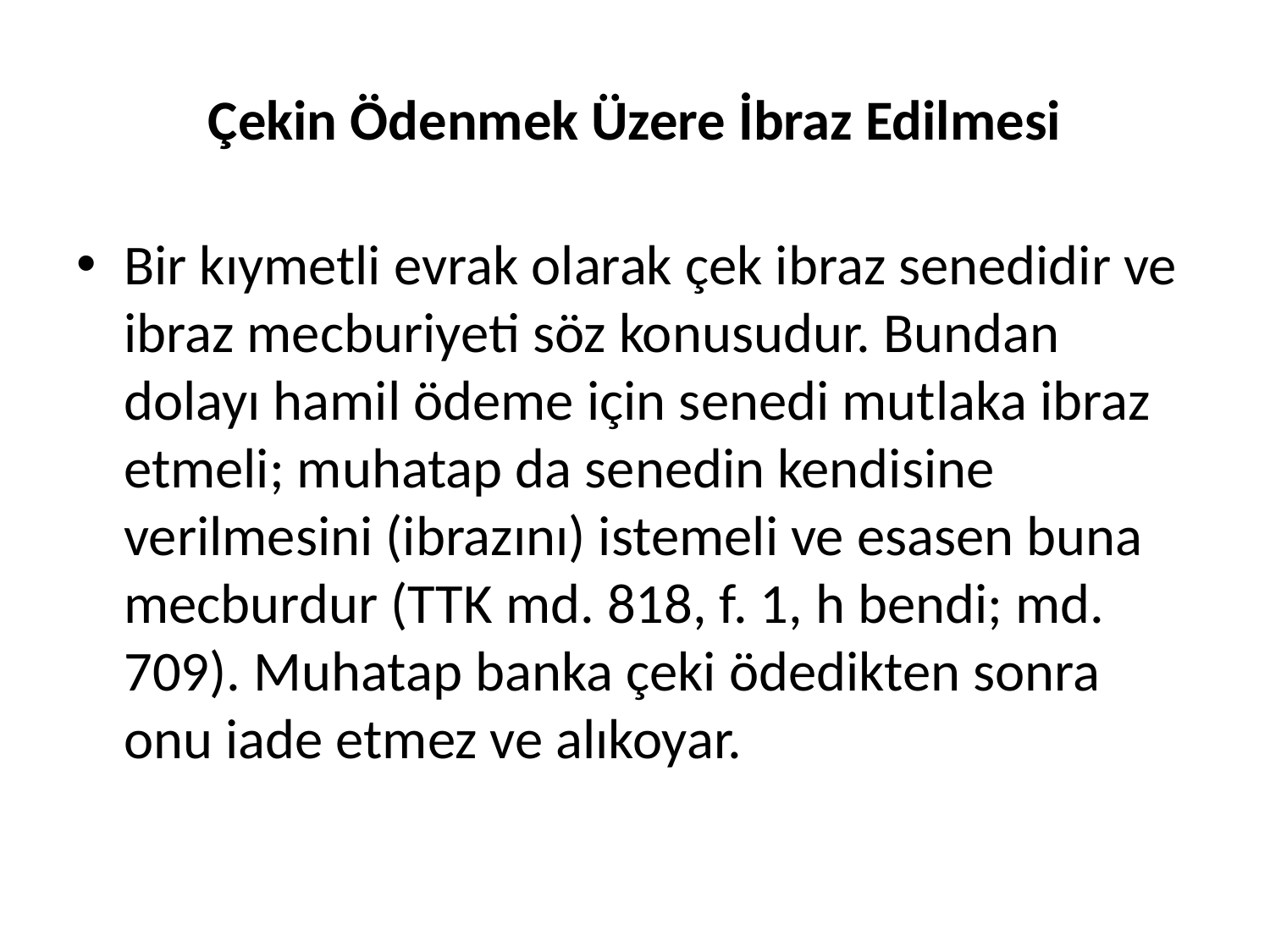

# Çekin Ödenmek Üzere İbraz Edilmesi
Bir kıymetli evrak olarak çek ibraz senedidir ve ibraz mecburiyeti söz konusudur. Bundan dolayı hamil ödeme için senedi mutlaka ibraz etmeli; muhatap da senedin kendisine verilmesini (ibrazını) istemeli ve esasen buna mecburdur (TTK md. 818, f. 1, h bendi; md. 709). Muhatap banka çeki ödedikten sonra onu iade etmez ve alıkoyar.